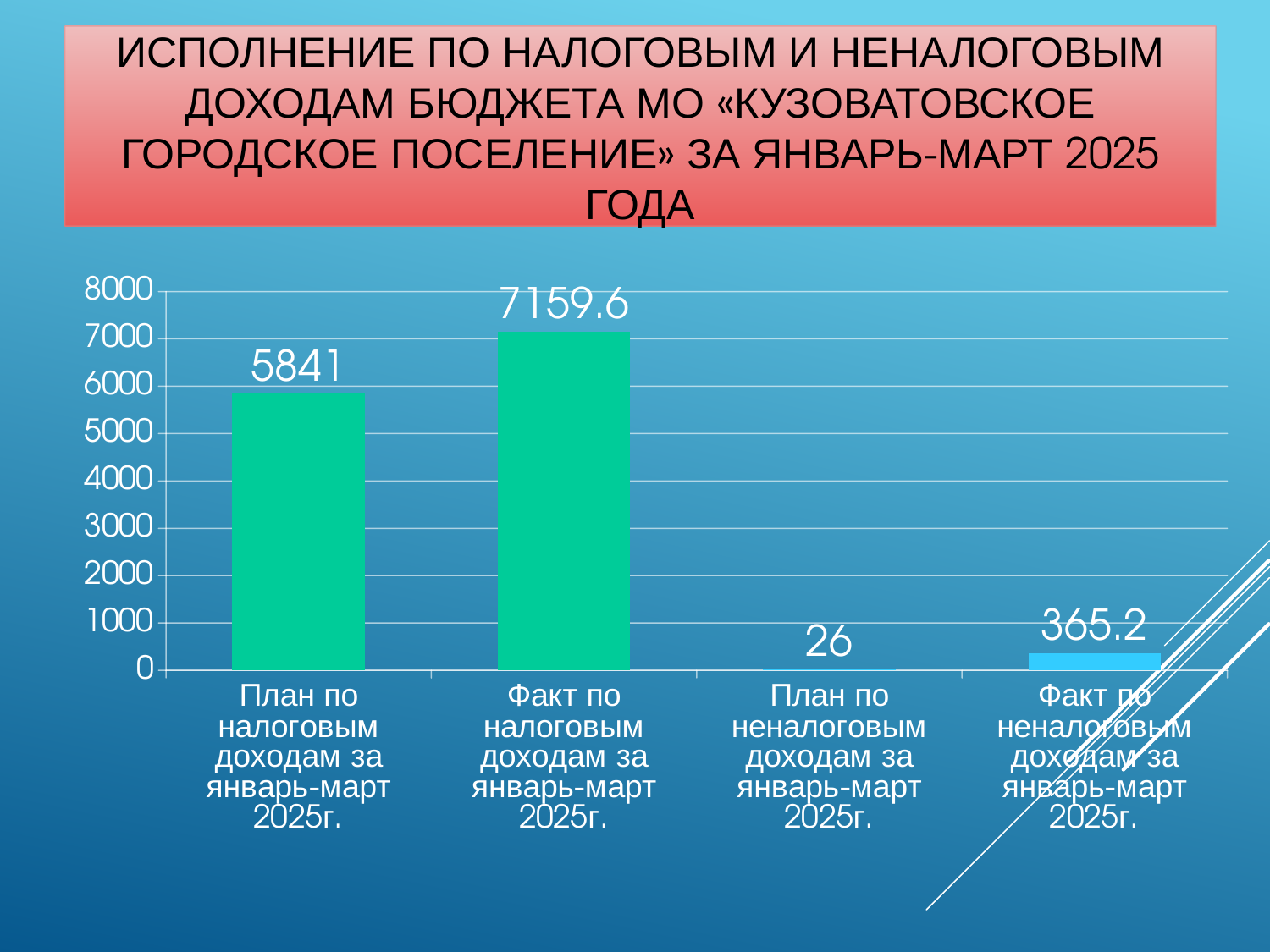

# Исполнение по налоговым и неналоговым доходам бюджета МО «Кузоватовское городское поселение» за январь-март 2025 года

### Chart

| Category | Столбец1 |
|---|---|
| План по налоговым доходам за январь-март 2025г. | 5841.0 |
| Факт по налоговым доходам за январь-март 2025г. | 7159.6 |
| План по неналоговым доходам за январь-март 2025г. | 26.0 |
| Факт по неналоговым доходам за январь-март 2025г. | 365.2 |